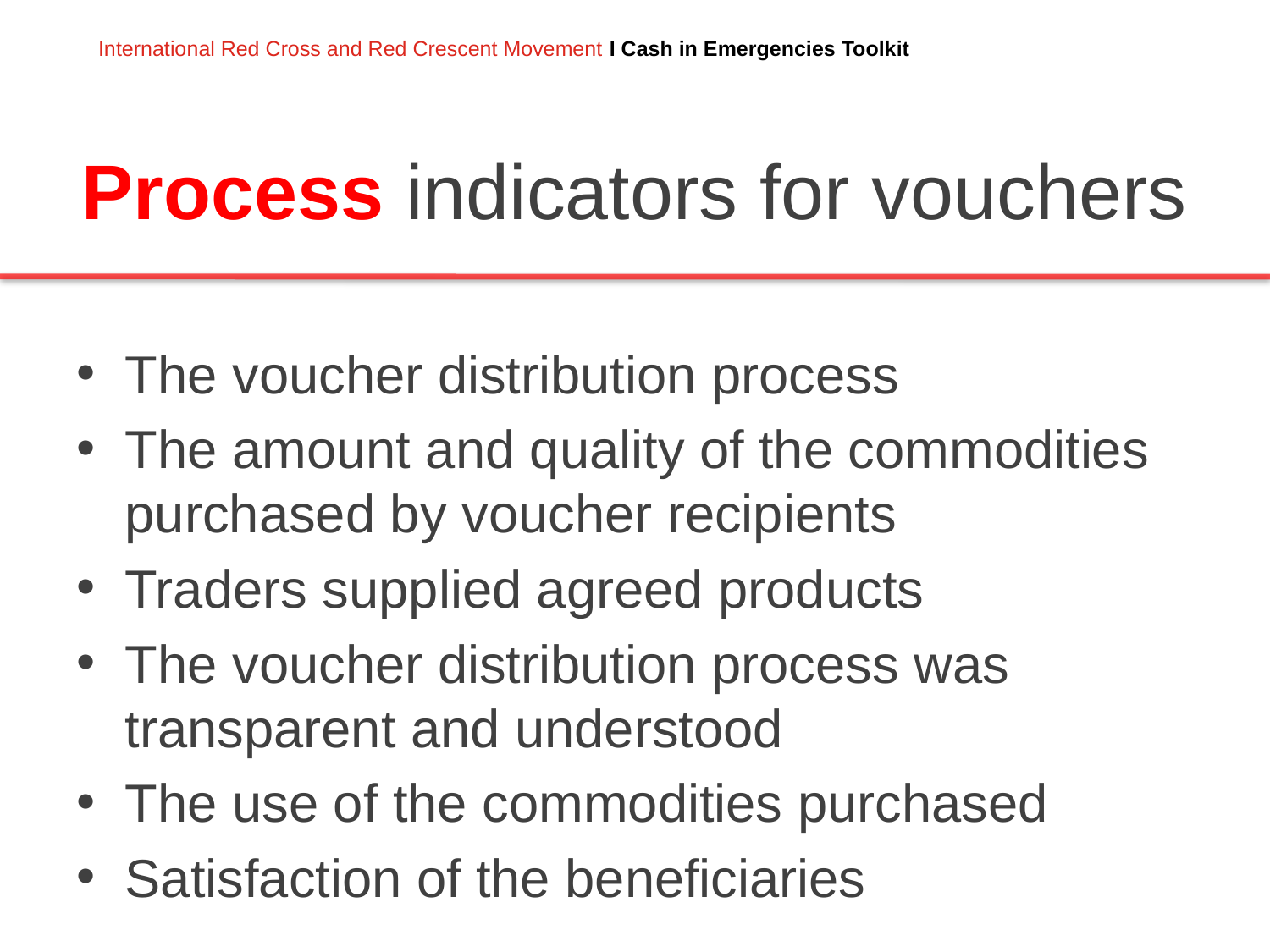

# Process indicators for vouchers
The voucher distribution process
The amount and quality of the commodities purchased by voucher recipients
Traders supplied agreed products
The voucher distribution process was transparent and understood
The use of the commodities purchased
Satisfaction of the beneficiaries